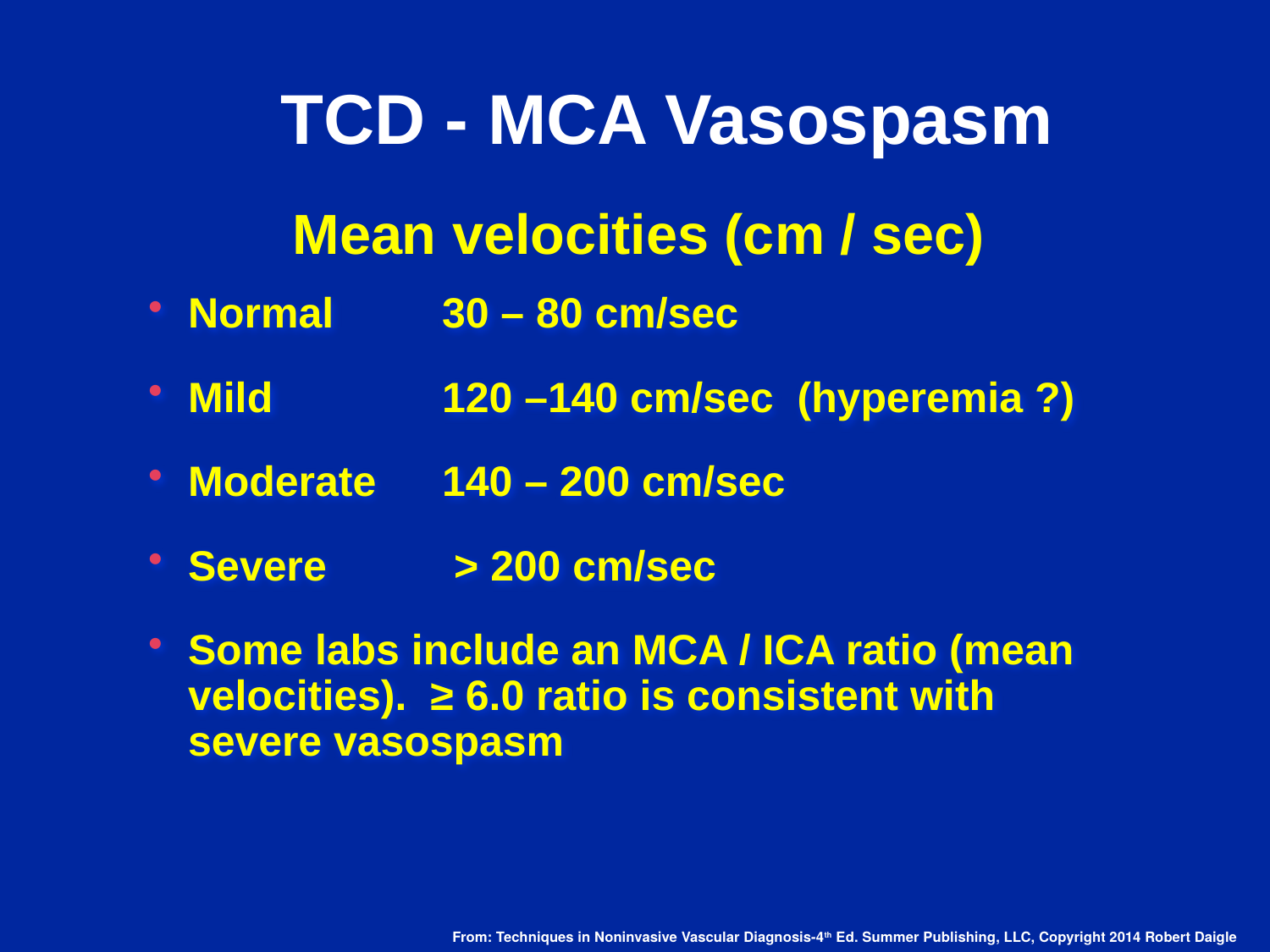

# TCD - MCA Vasospasm
Mean velocities (cm / sec)
Normal 	30 – 80 cm/sec
Mild		120 –140 cm/sec  (hyperemia ?)
Moderate	140 – 200 cm/sec
Severe	 > 200 cm/sec
Some labs include an MCA / ICA ratio (mean velocities).  ≥ 6.0 ratio is consistent with severe vasospasm